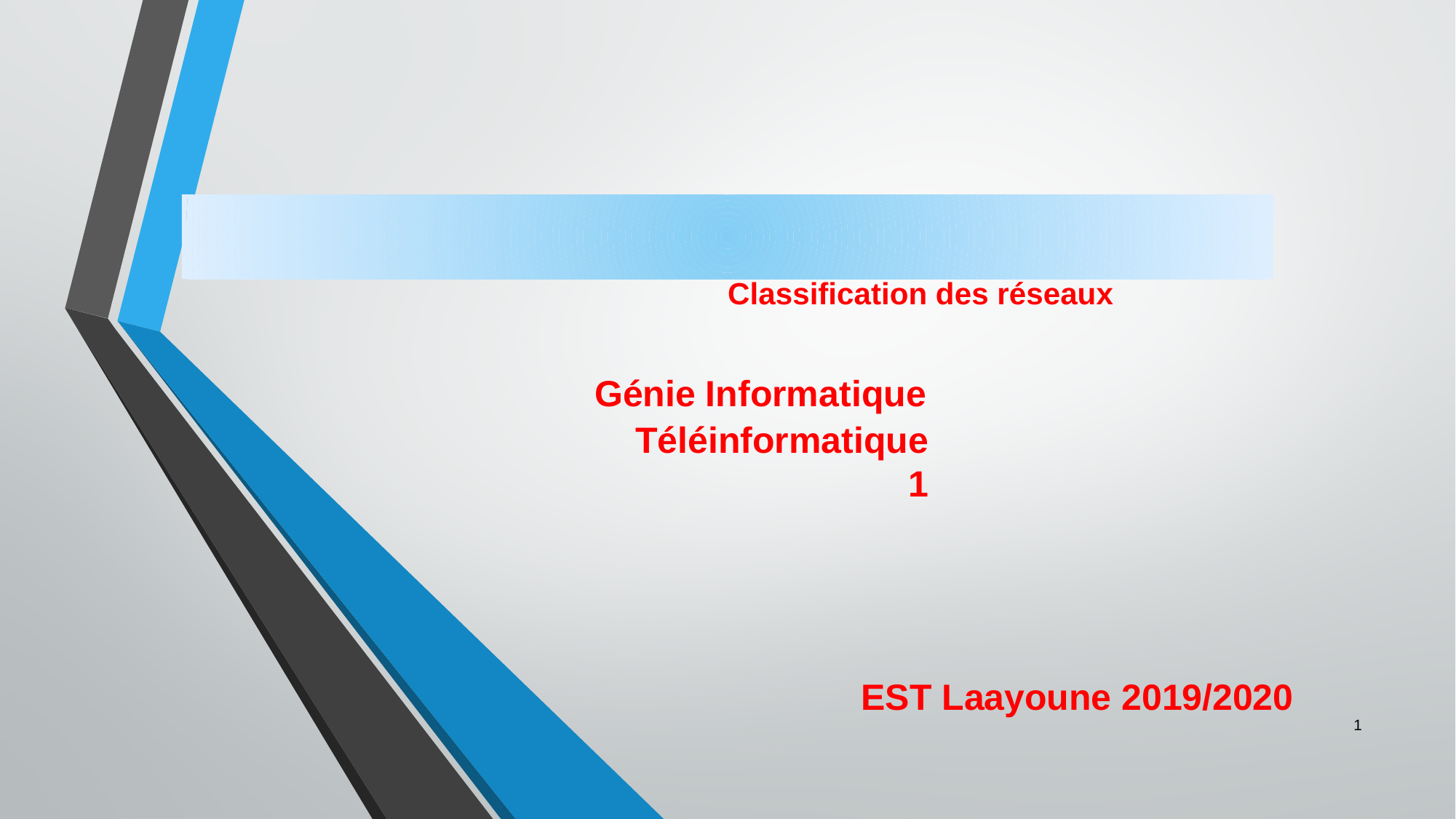

# Classification des réseaux
Téléinformatique 1
Génie Informatique
EST Laayoune 2019/2020
1